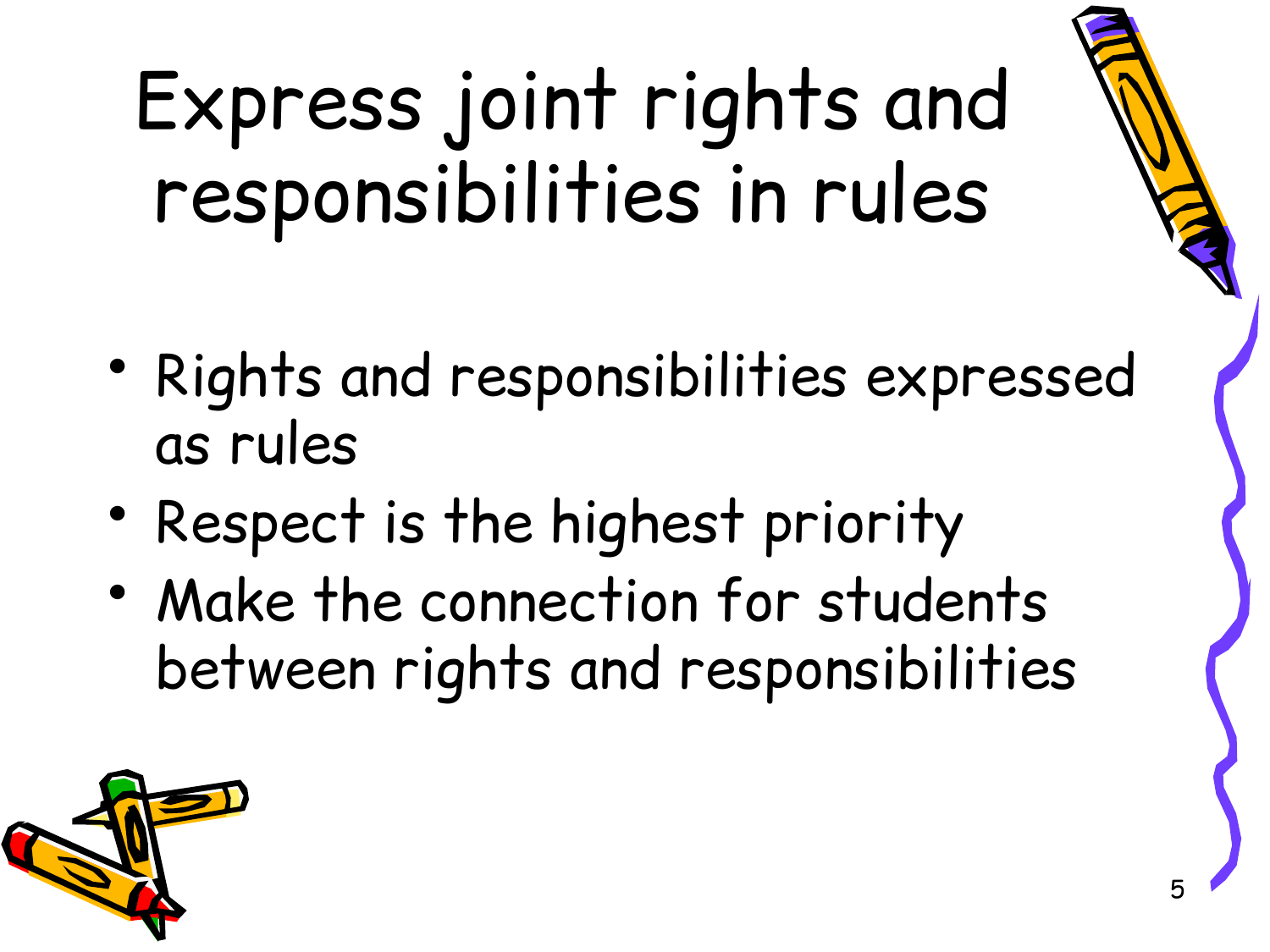

# Express joint rights and responsibilities in rules

Rights and responsibilities expressed as rules
Respect is the highest priority
Make the connection for students between rights and responsibilities
5